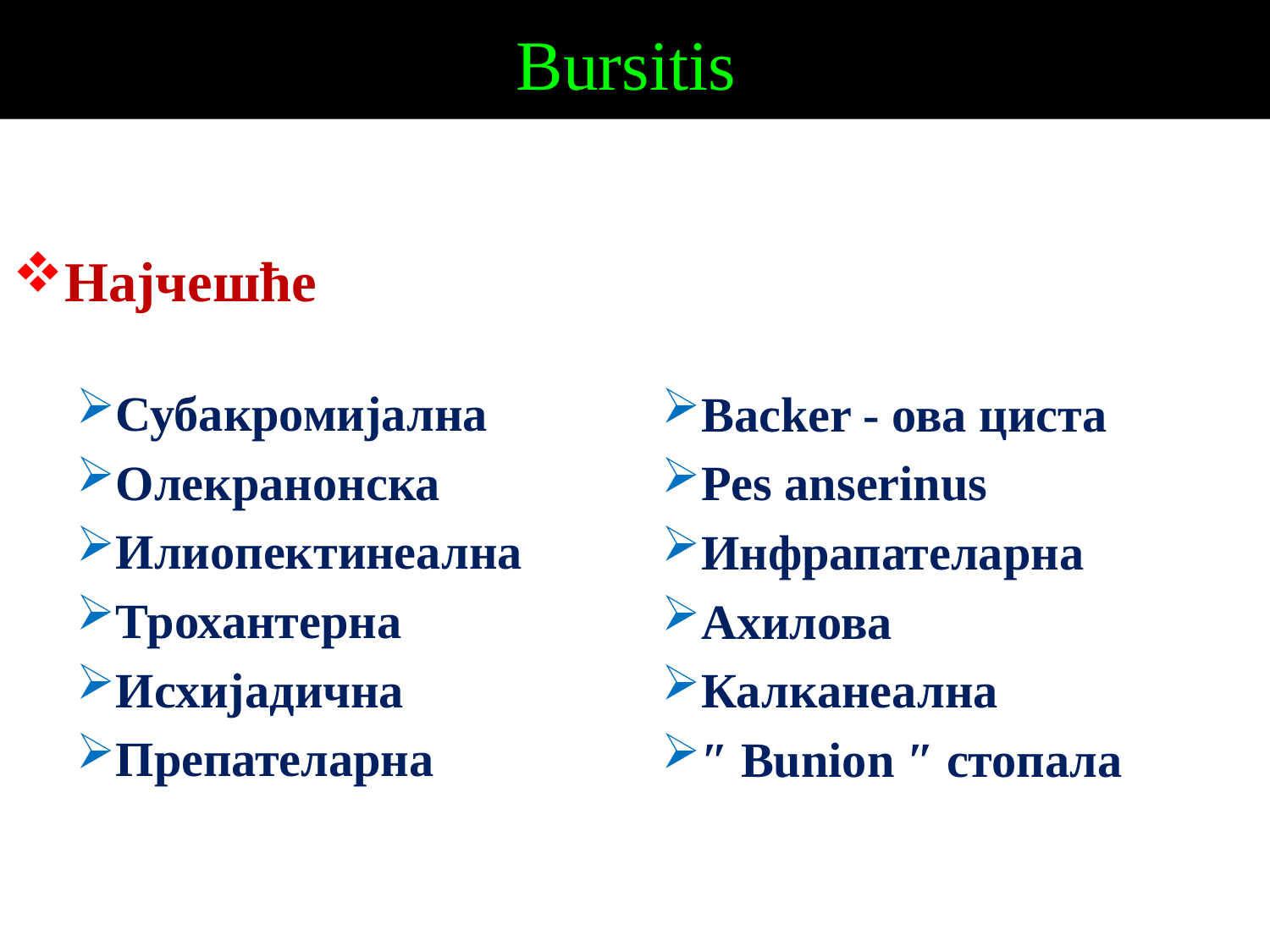

# Bursitis
Најчешће

Субакромијална
Олекранонска
Илиопектинеална
Трохантерна
Исхијадична
Препателарна

Backer - ова циста
Pes anserinus
Инфрапателарна
Ахилова
Калканеална
″ Bunion ″ стопала